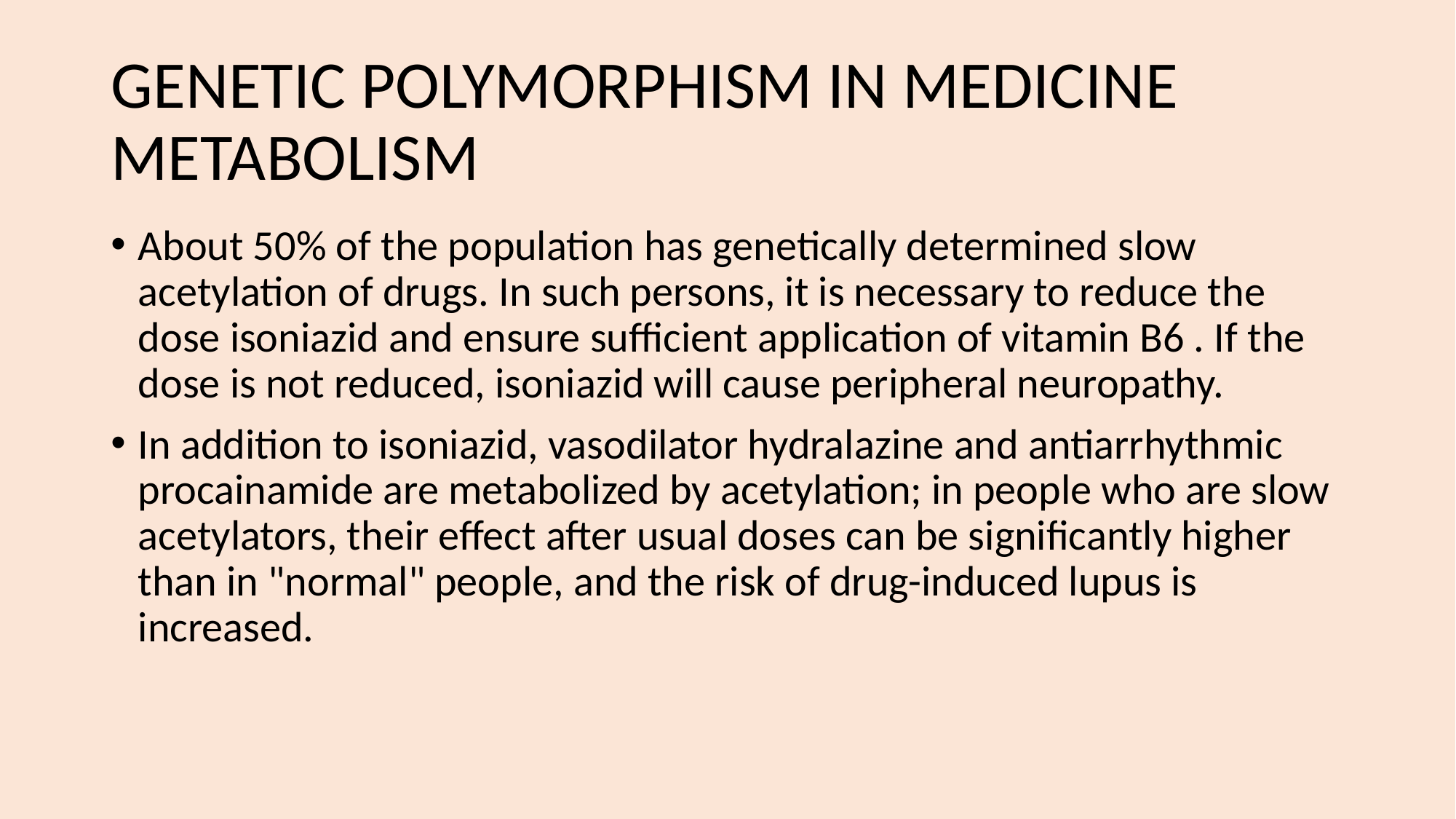

# GENETIC POLYMORPHISM IN MEDICINE METABOLISM
About 50% of the population has genetically determined slow acetylation of drugs. In such persons, it is necessary to reduce the dose isoniazid and ensure sufficient application of vitamin B6 . If the dose is not reduced, isoniazid will cause peripheral neuropathy.
In addition to isoniazid, vasodilator hydralazine and antiarrhythmic procainamide are metabolized by acetylation; in people who are slow acetylators, their effect after usual doses can be significantly higher than in "normal" people, and the risk of drug-induced lupus is increased.